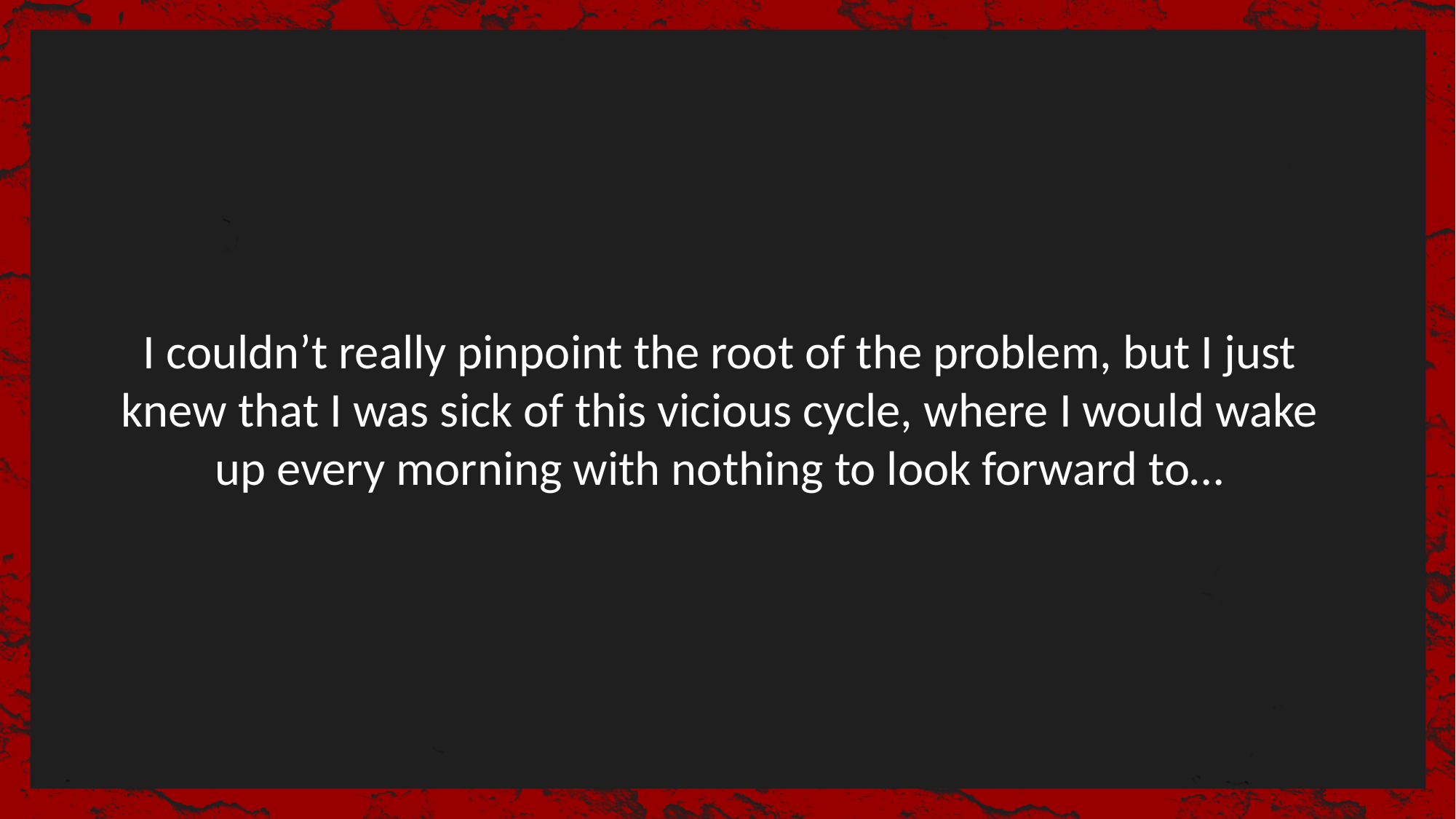

I couldn’t really pinpoint the root of the problem, but I just knew that I was sick of this vicious cycle, where I would wake up every morning with nothing to look forward to…